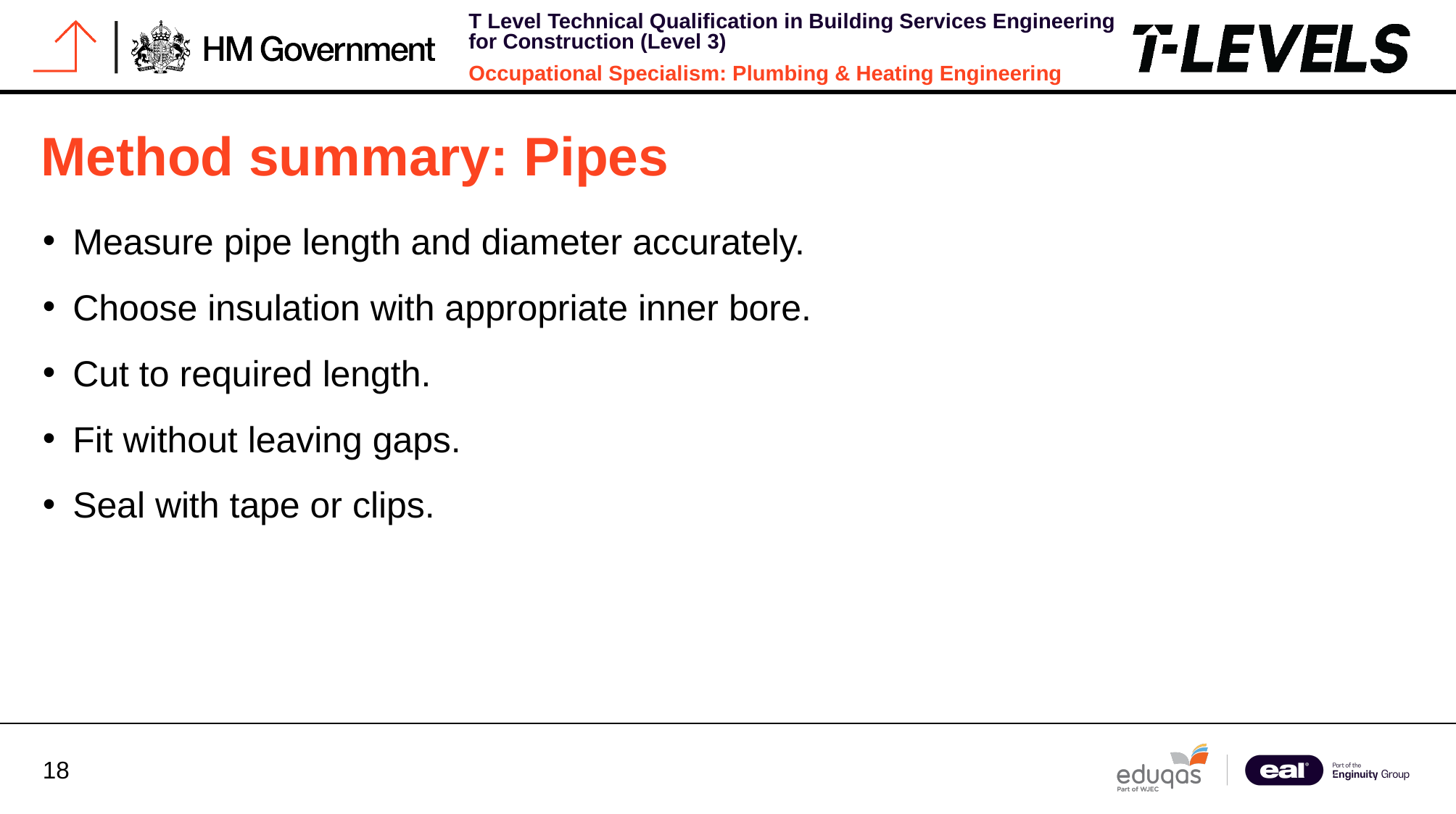

# Method summary: Pipes
Measure pipe length and diameter accurately.
Choose insulation with appropriate inner bore.
Cut to required length.
Fit without leaving gaps.
Seal with tape or clips.